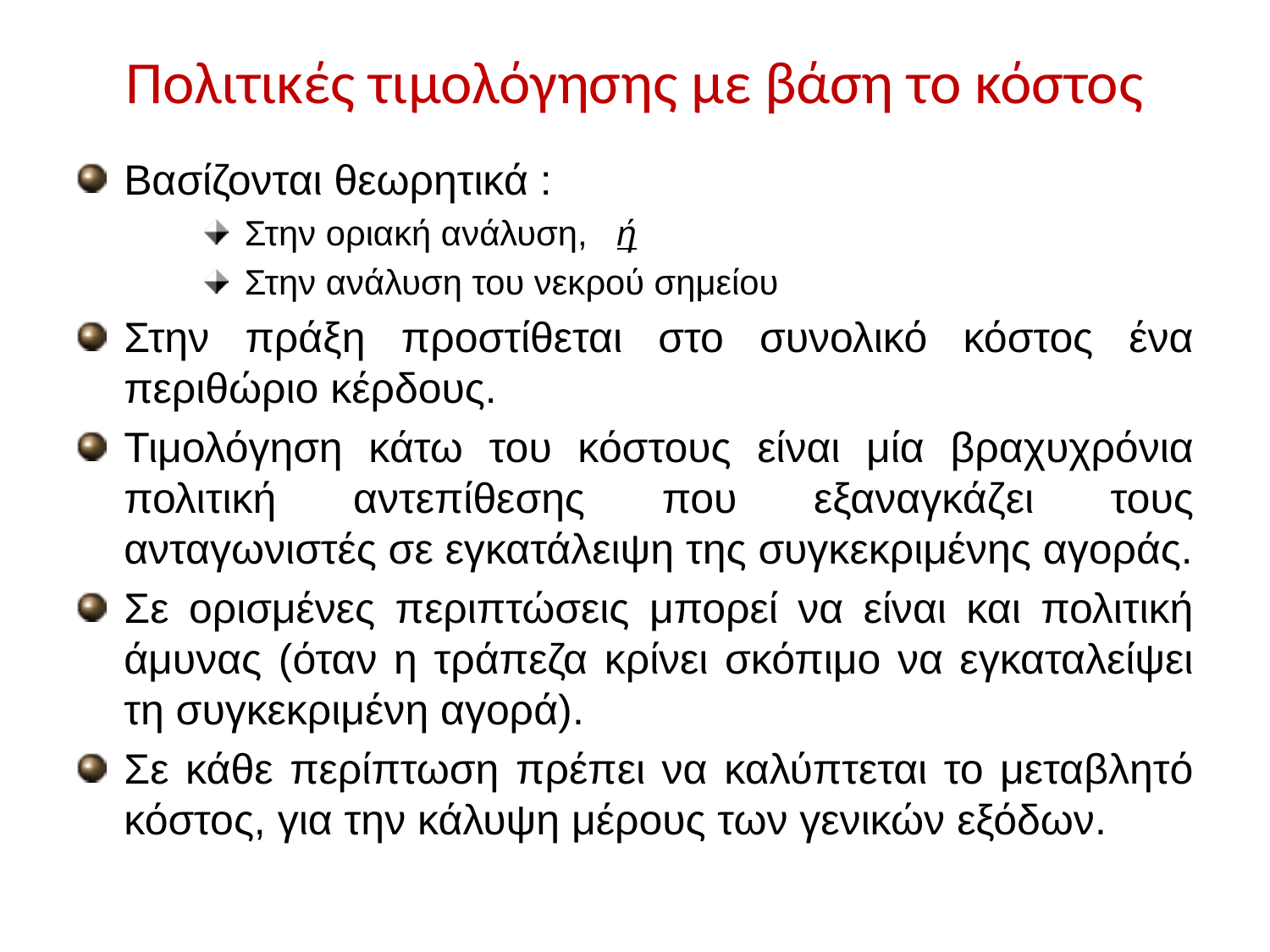

# Πολιτικές τιμολόγησης με βάση το κόστος
Βασίζονται θεωρητικά :
 Στην οριακή ανάλυση,   ή
 Στην ανάλυση του νεκρού σημείου
Στην πράξη προστίθεται στο συνολικό κόστος ένα περιθώριο κέρδους.
Τιμολόγηση κάτω του κόστους είναι μία βραχυχρόνια πολιτική αντεπίθεσης που εξαναγκάζει τους ανταγωνιστές σε εγκατάλειψη της συγκεκριμένης αγοράς.
Σε ορισμένες περιπτώσεις μπορεί να είναι και πολιτική άμυνας (όταν η τράπεζα κρίνει σκόπιμο να εγκαταλείψει τη συγκεκριμένη αγορά).
Σε κάθε περίπτωση πρέπει να καλύπτεται το μεταβλητό κόστος, για την κάλυψη μέρους των γενικών εξόδων.